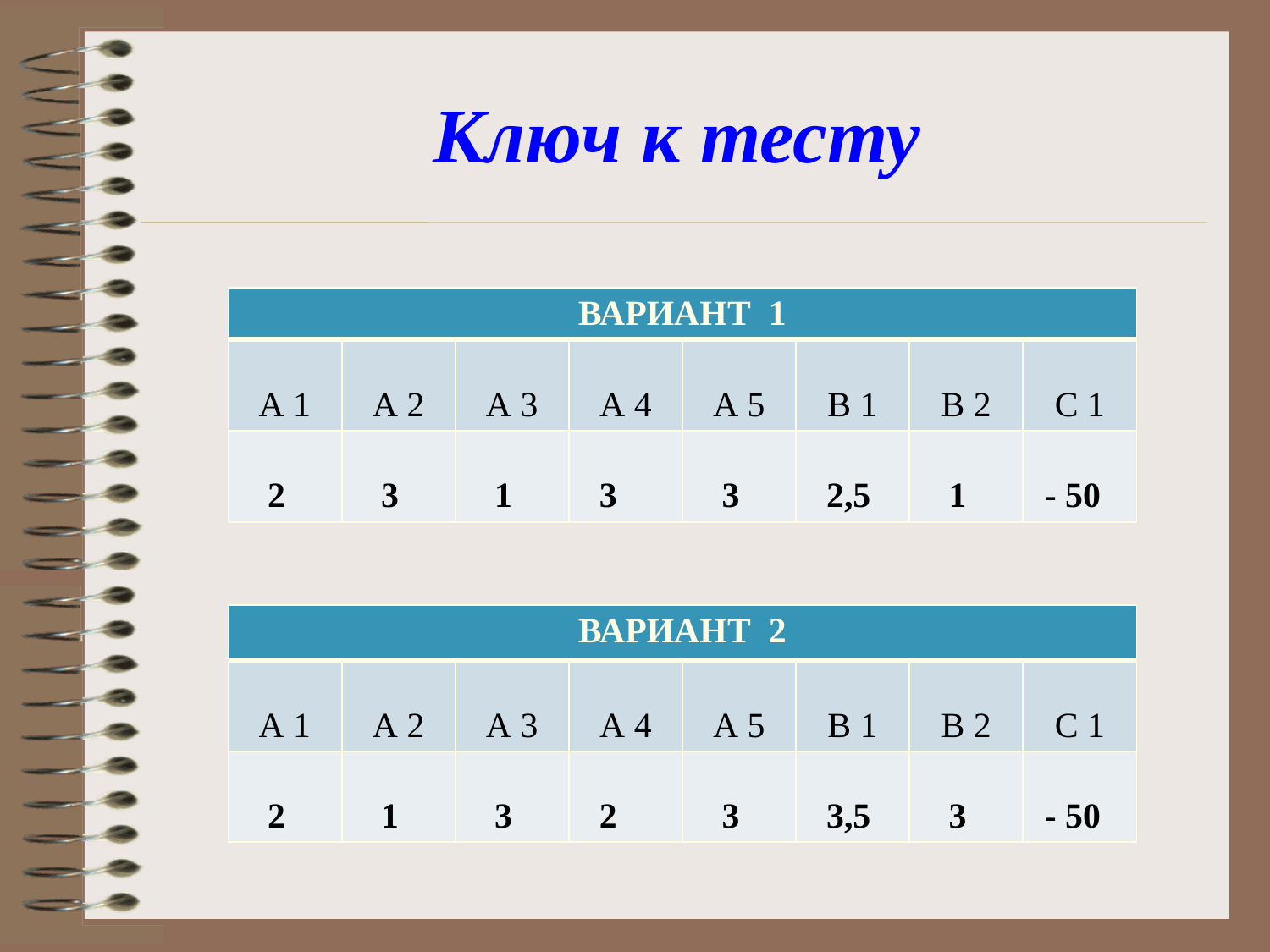

# Ключ к тесту
| ВАРИАНТ 1 |  |  |  |  |  |  |  |
| --- | --- | --- | --- | --- | --- | --- | --- |
| А 1 | А 2 | А 3 | А 4 | А 5 | В 1 | В 2 | С 1 |
| 2 | 3 | 1 | 3 | 3 | 2,5 | 1 | - 50 |
| ВАРИАНТ 2 |  |  |  |  |  |  |  |
| --- | --- | --- | --- | --- | --- | --- | --- |
| А 1 | А 2 | А 3 | А 4 | А 5 | В 1 | В 2 | С 1 |
| 2 | 1 | 3 | 2 | 3 | 3,5 | 3 | - 50 |